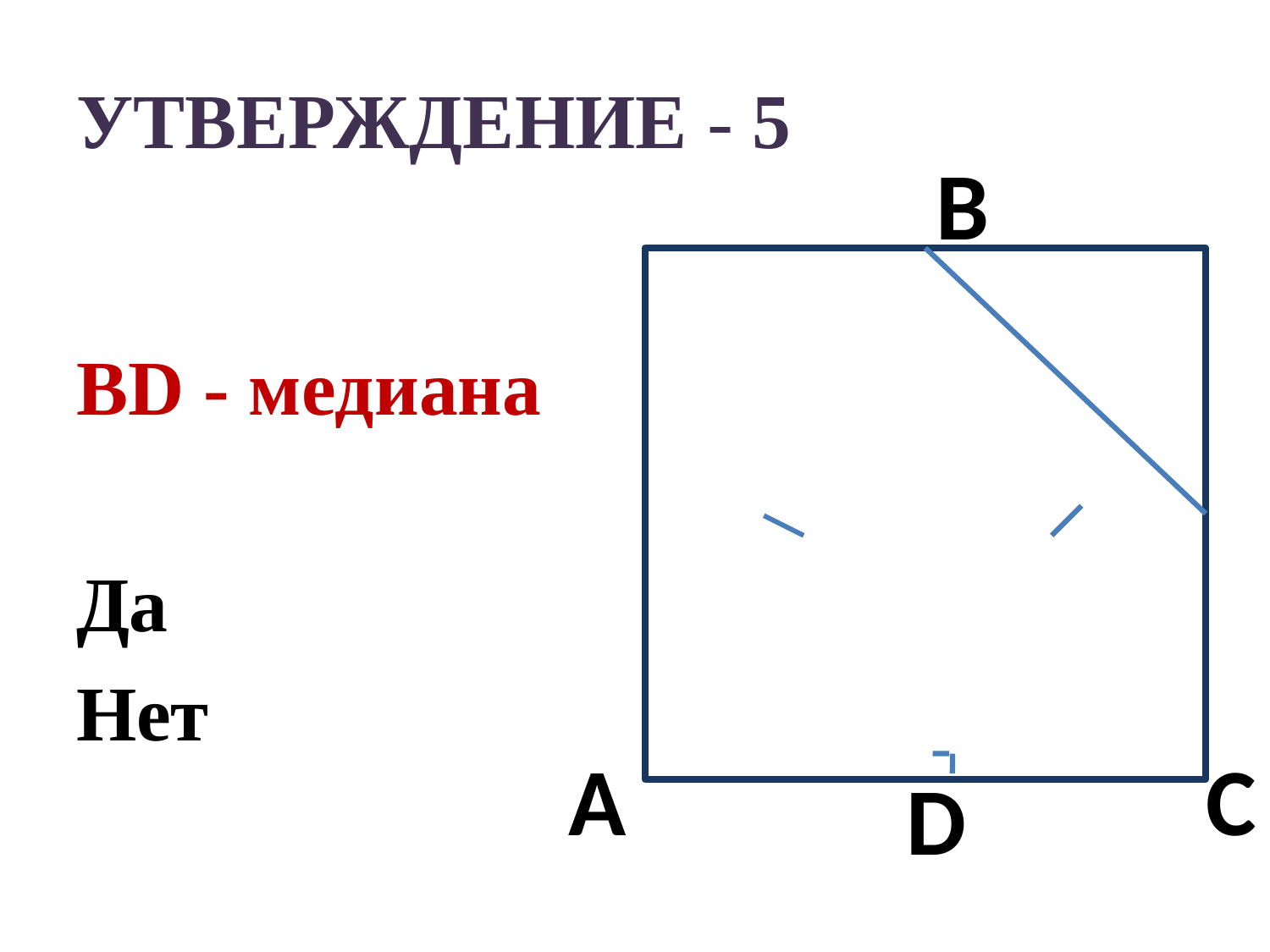

# УТВЕРЖДЕНИЕ - 5
В

BD - медиана

Да
Нет

АА

А
С
D